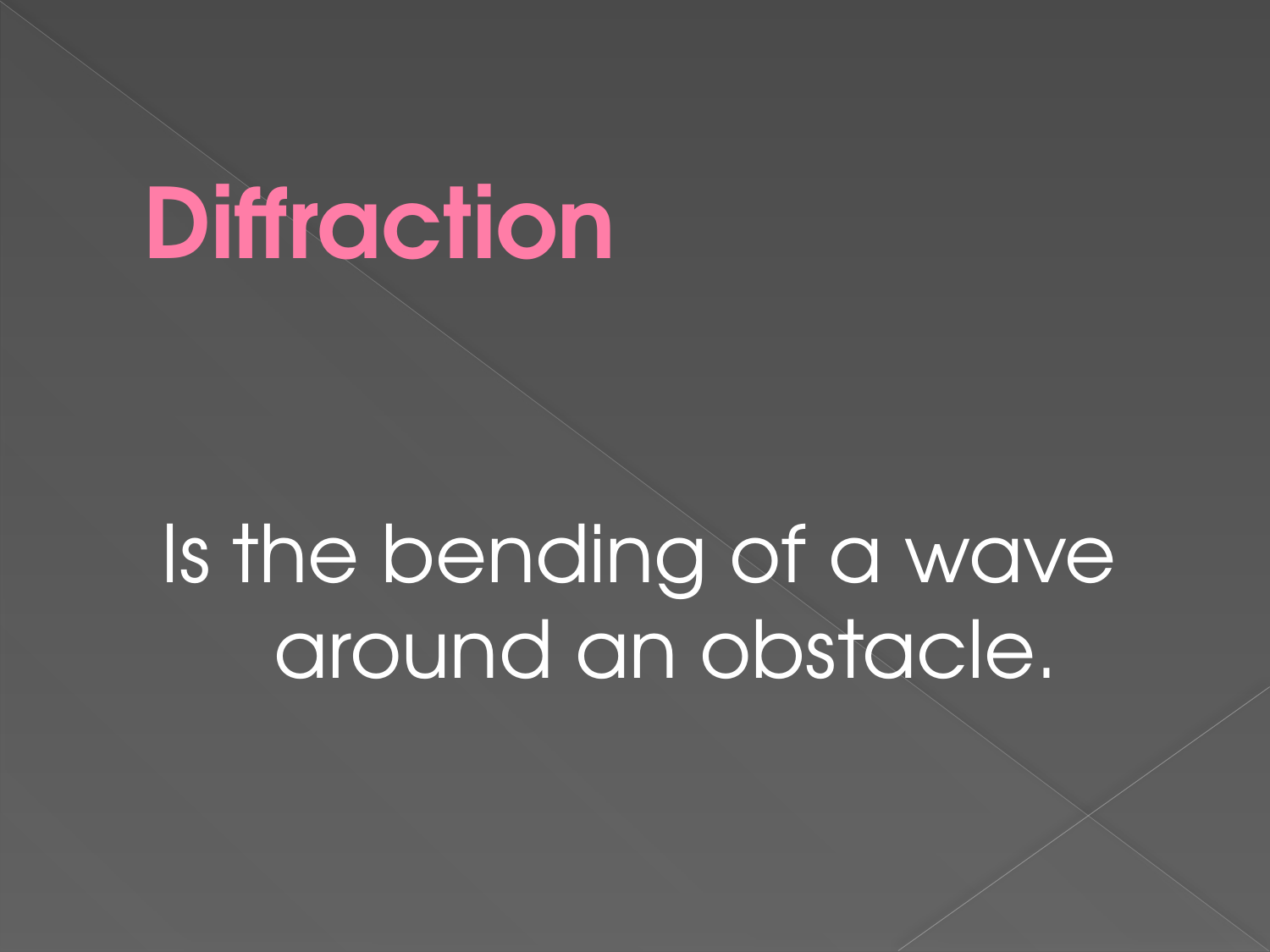

# Diffraction
Is the bending of a wave around an obstacle.